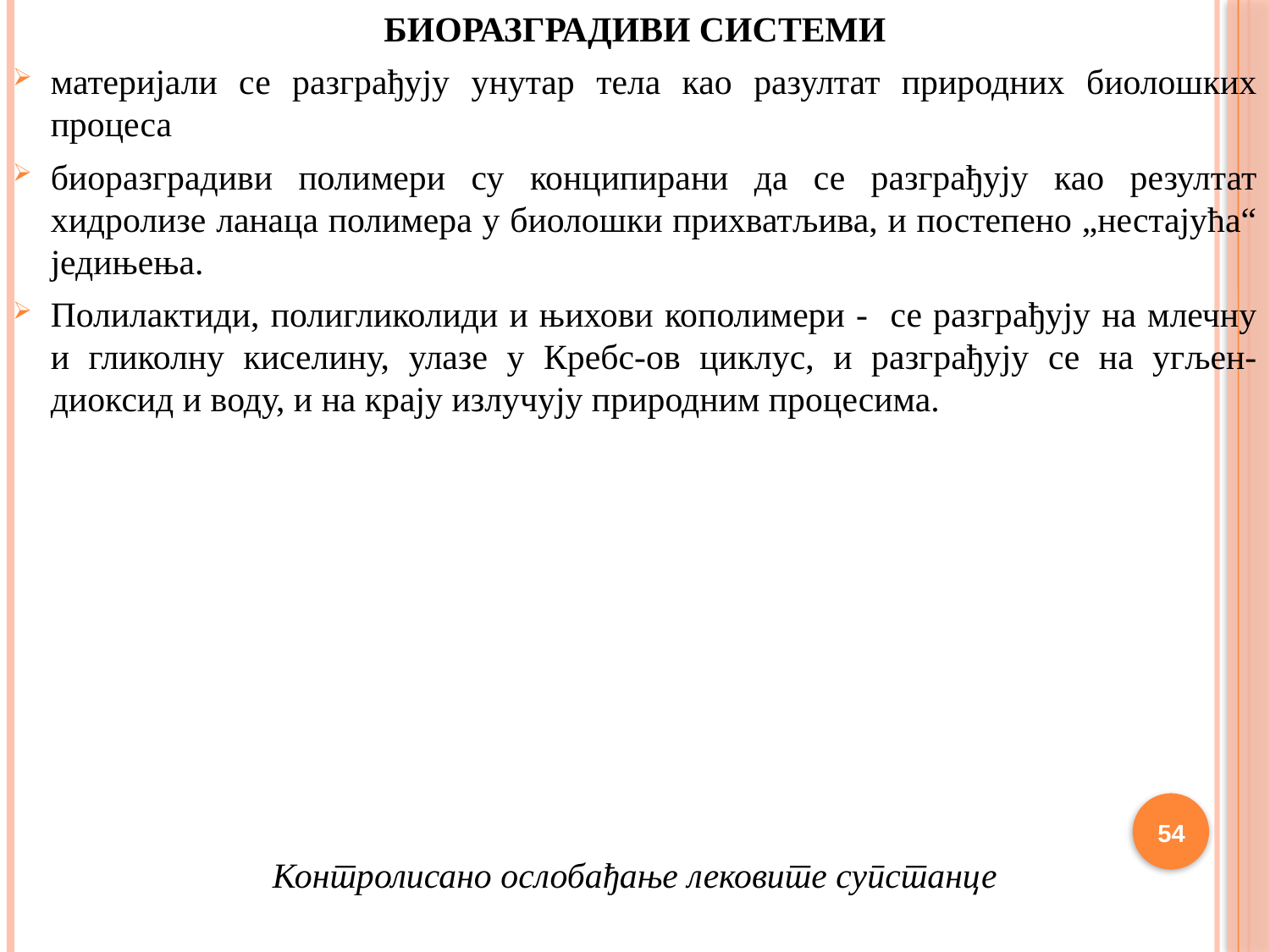

БИОРАЗГРАДИВИ СИСТЕМИ
материјали се разграђују унутар тела као разултат природних биолошких процеса
биоразградиви полимери су конципирани да се разграђују као резултат хидролизе ланаца полимера у биолошки прихватљива, и постепено „нестајућа“ једињења.
Полилактиди, полигликолиди и њихови кополимери -  се разграђују на млечну и гликолну киселину, улазе у Кребс-ов циклус, и разграђују се на угљен-диоксид и воду, и на крају излучују природним процесима.

Контролисано ослобађање лековите супстанце

54